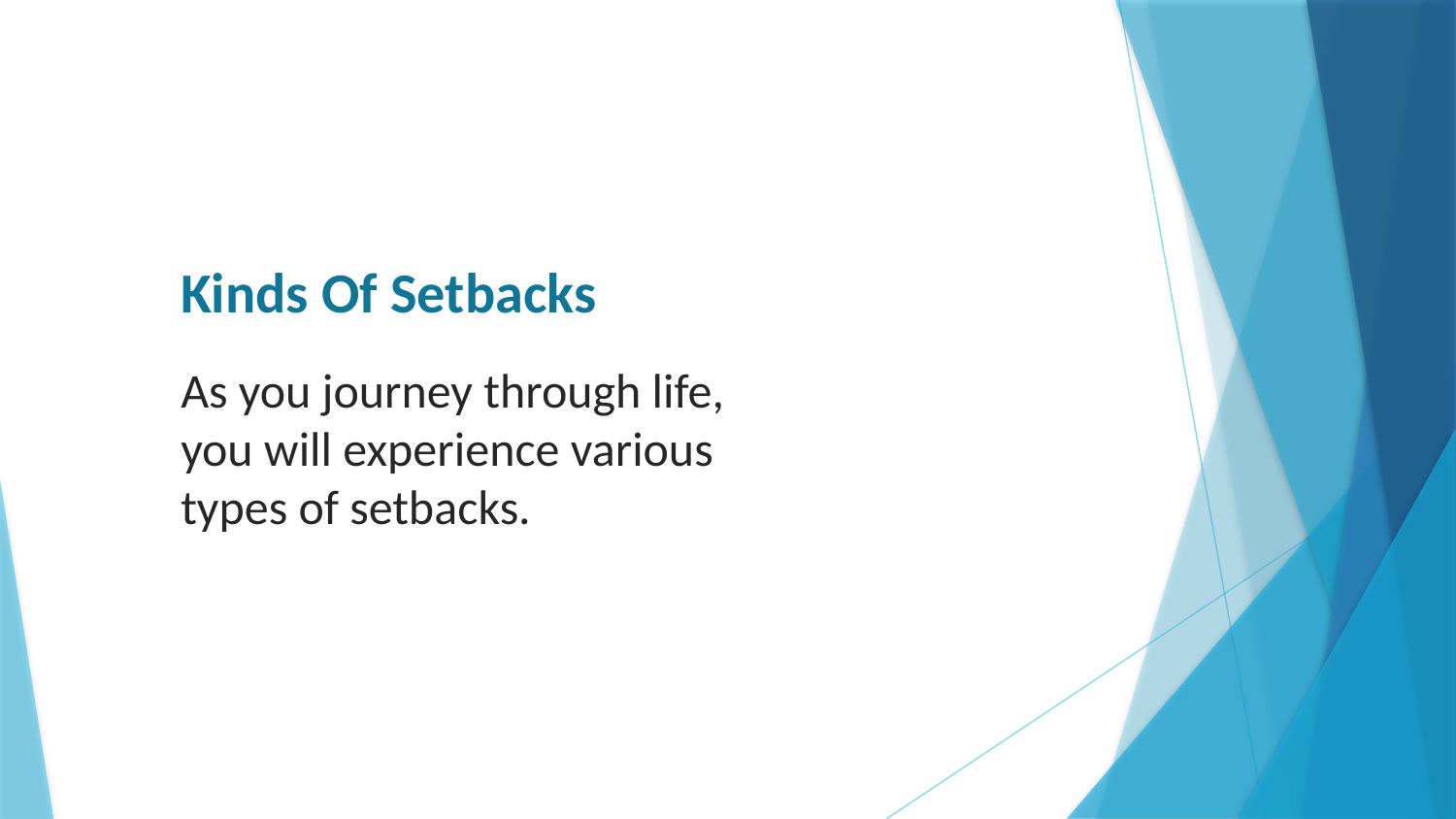

# Kinds Of Setbacks
As you journey through life, you will experience various types of setbacks.